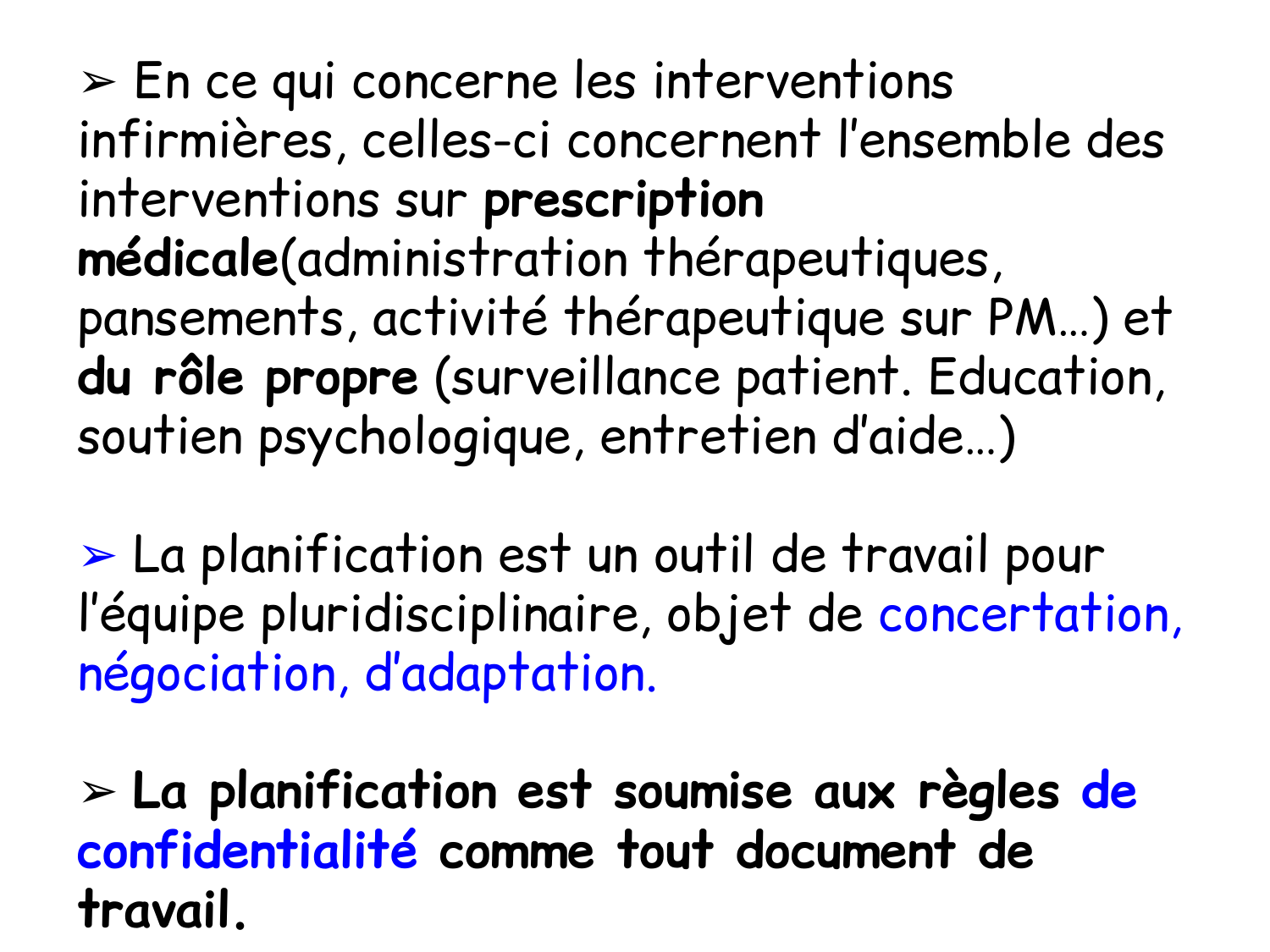

➢ En ce qui concerne les interventions infirmières, celles-ci concernent l’ensemble des interventions sur prescription médicale(administration thérapeutiques, pansements, activité thérapeutique sur PM…) et du rôle propre (surveillance patient. Education, soutien psychologique, entretien d’aide…)

➢ La planification est un outil de travail pour l’équipe pluridisciplinaire, objet de concertation, négociation, d’adaptation.

➢ La planification est soumise aux règles de confidentialité comme tout document de travail.